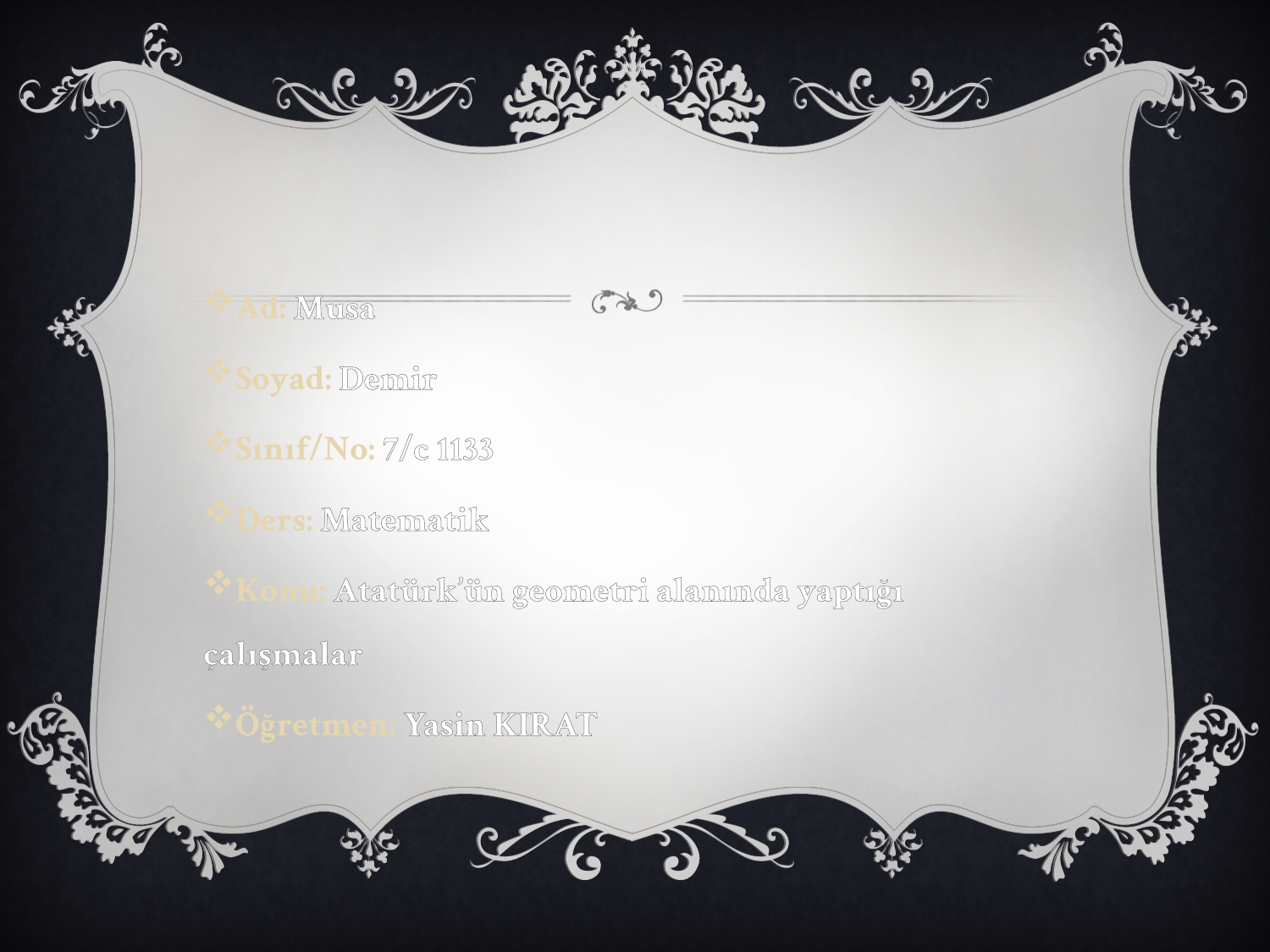

Ad: Musa
Soyad: Demir
Sınıf/No: 7/c 1133
Ders: Matematik
Konu: Atatürk’ün geometri alanında yaptığı çalışmalar
Öğretmen: Yasin KIRAT